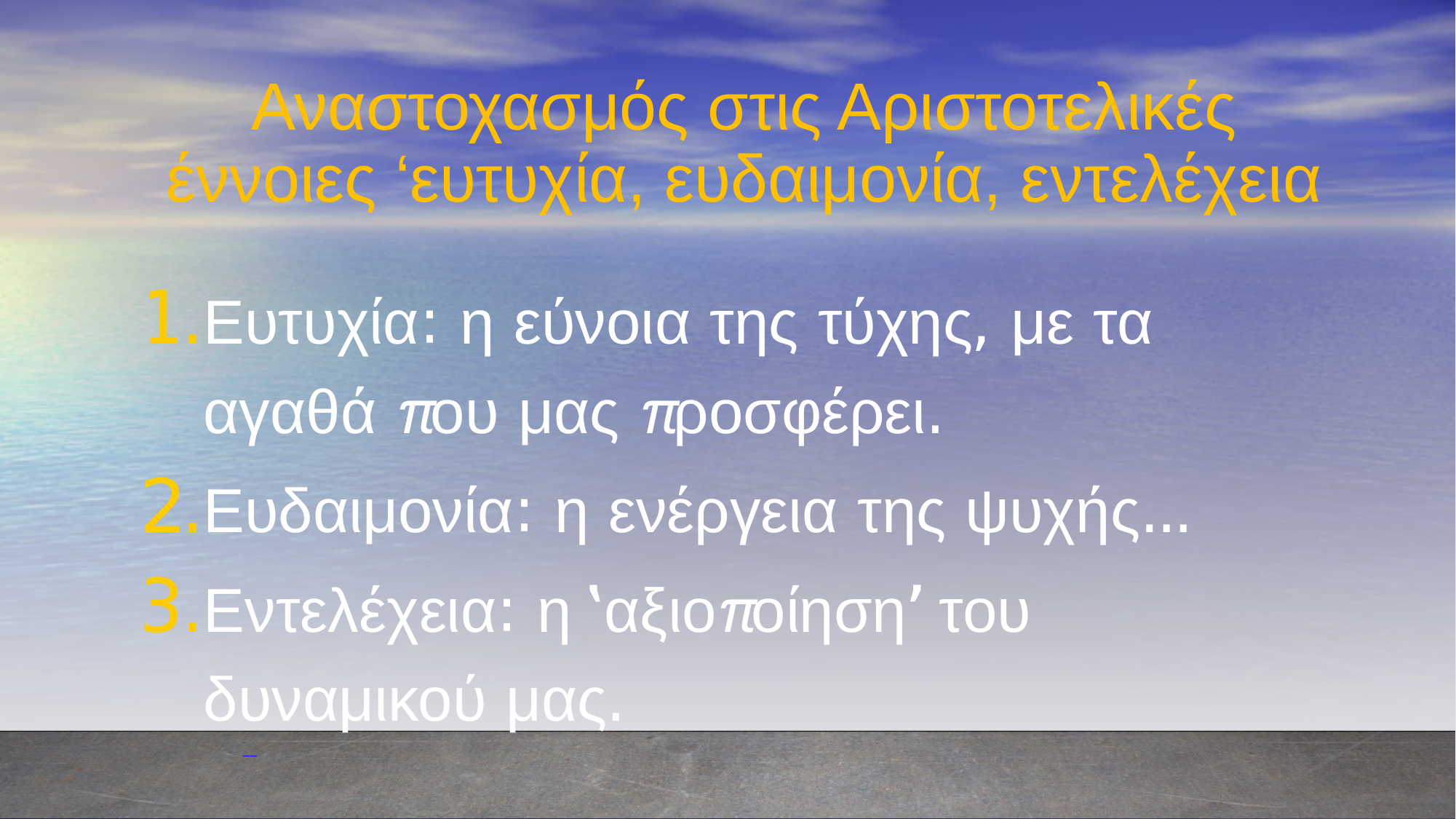

Αναστοχασμός στις Αριστοτελικές έννοιες ‘ευτυχία, ευδαιμονία, εντελέχεια
Ευτυχία: η εύνοια της τύχης, με τα αγαθά που μας προσφέρει.
Ευδαιμονία: η ενέργεια της ψυχής…
Εντελέχεια: η ‘αξιοποίηση’ του δυναμικού μας.